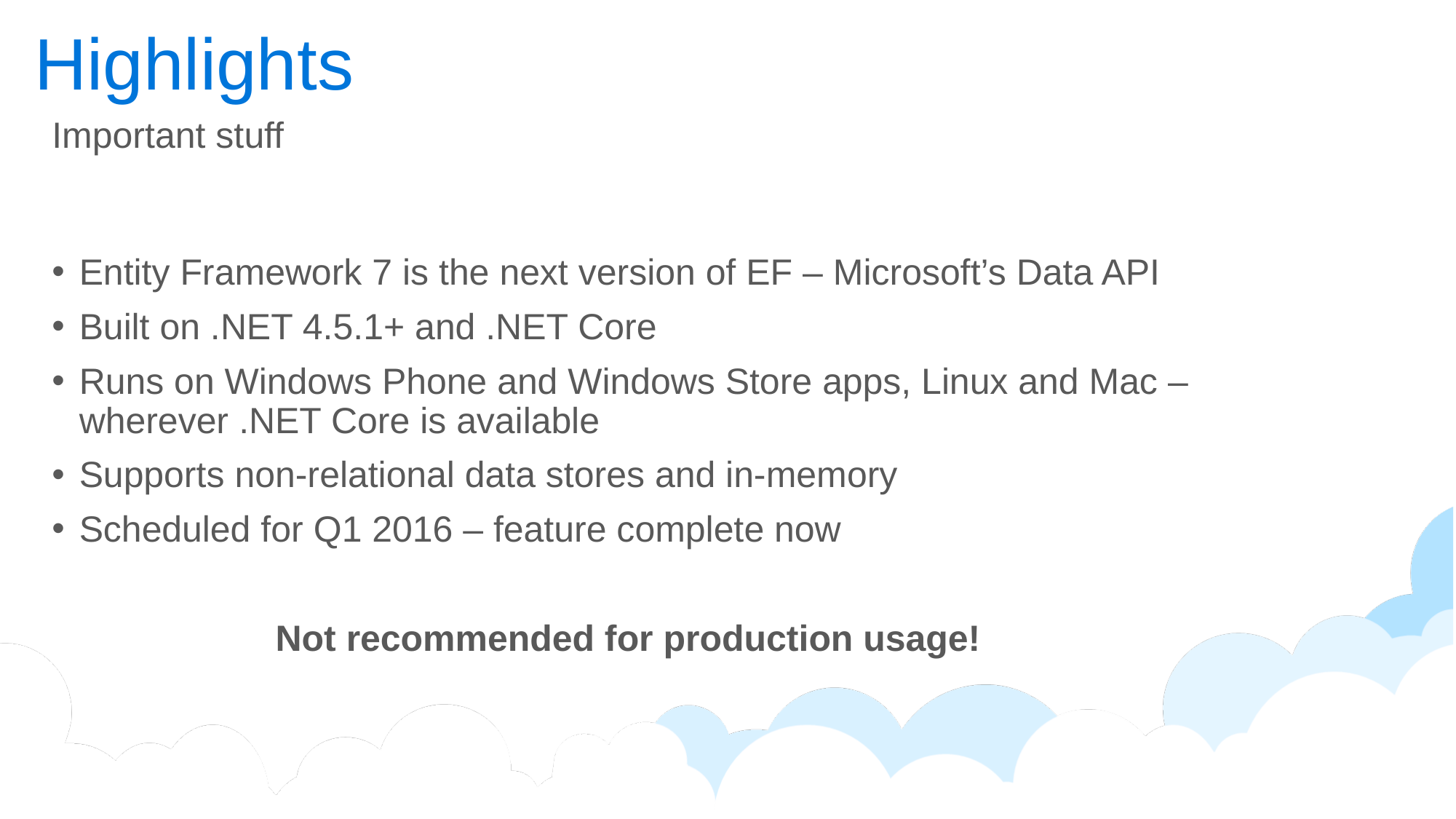

# Highlights
Important stuff
Entity Framework 7 is the next version of EF – Microsoft’s Data API
Built on .NET 4.5.1+ and .NET Core
Runs on Windows Phone and Windows Store apps, Linux and Mac – wherever .NET Core is available
Supports non-relational data stores and in-memory
Scheduled for Q1 2016 – feature complete now

Not recommended for production usage!